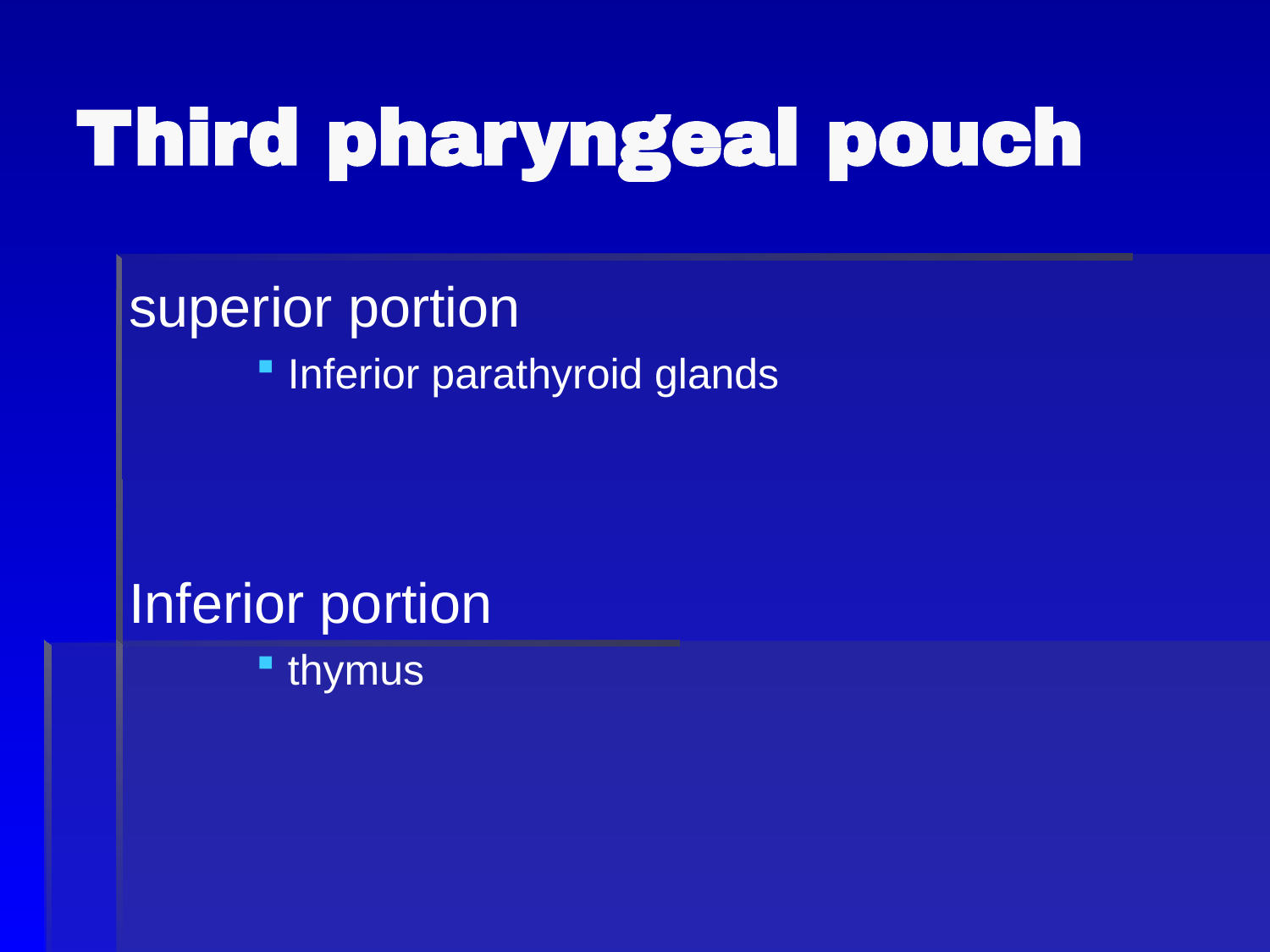

# Third pharyngeal pouch
superior portion
Inferior parathyroid glands

Inferior portion
thymus